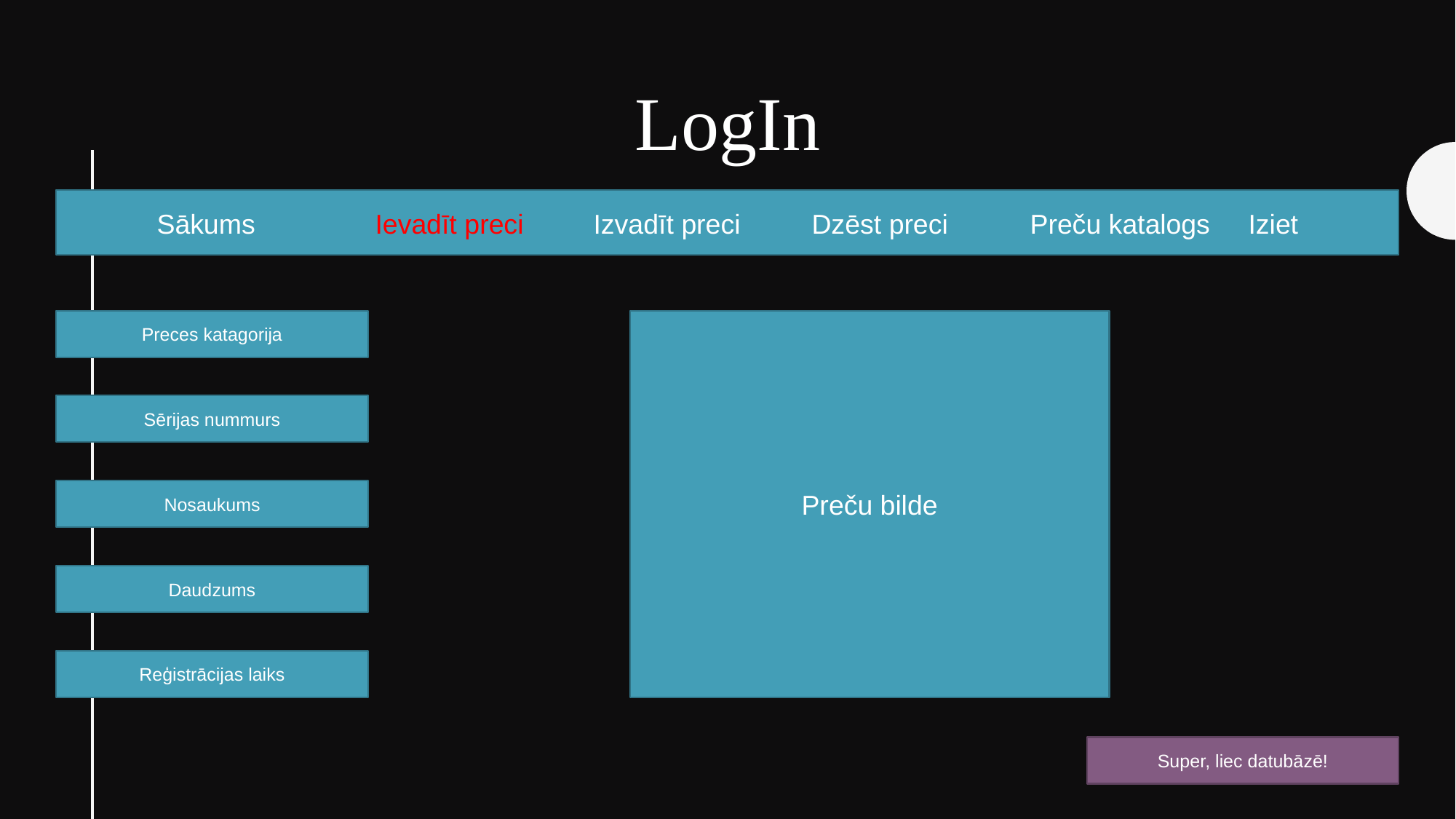

LogIn
Sākums		Ievadīt preci	Izvadīt preci	Dzēst preci	Preču katalogs	Iziet
Preces katagorija
Preču bilde
Sērijas nummurs
Nosaukums
Daudzums
Reģistrācijas laiks
Super, liec datubāzē!